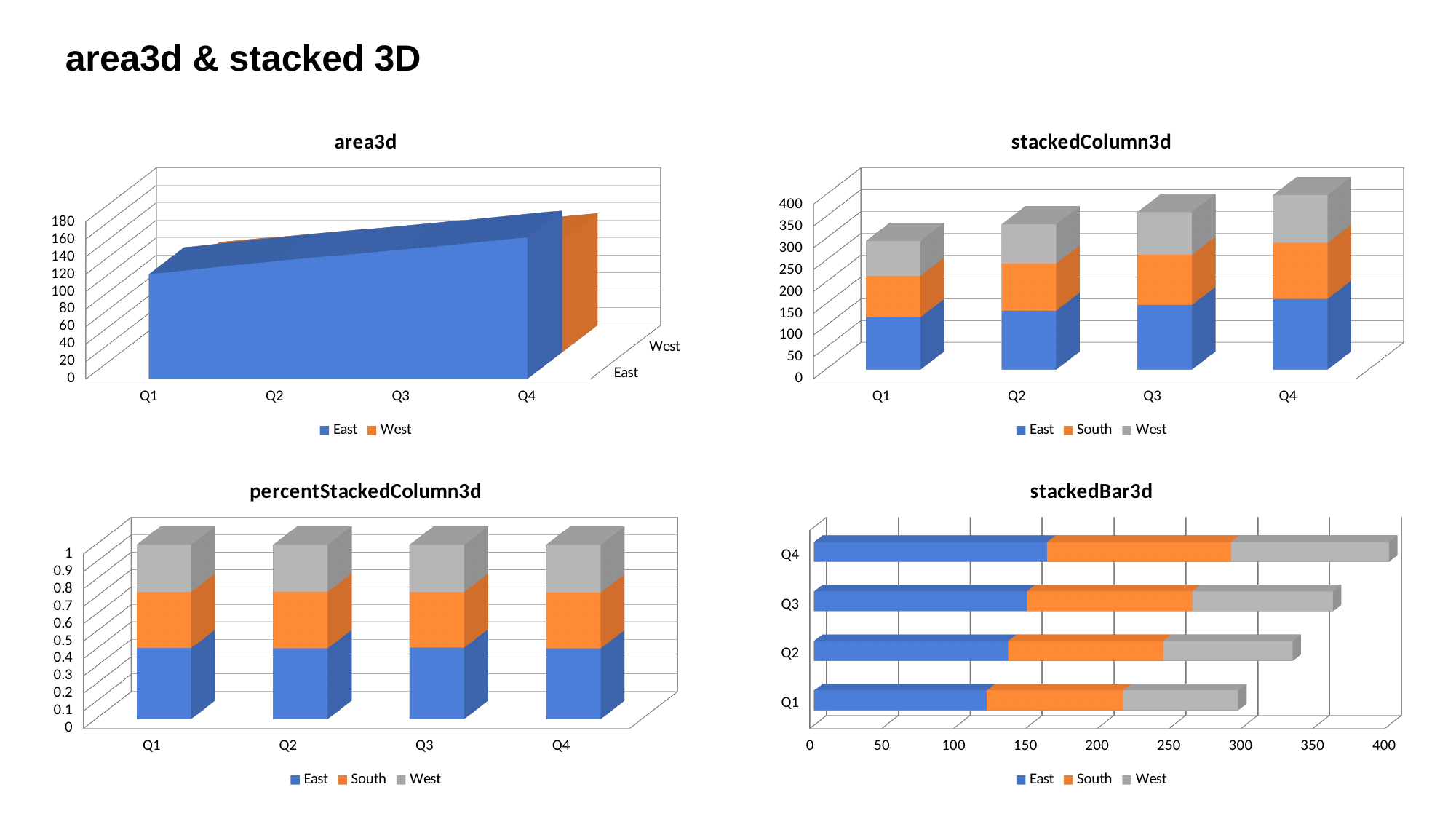

area3d & stacked 3D

[unsupported chart]

[unsupported chart]

[unsupported chart]

[unsupported chart]